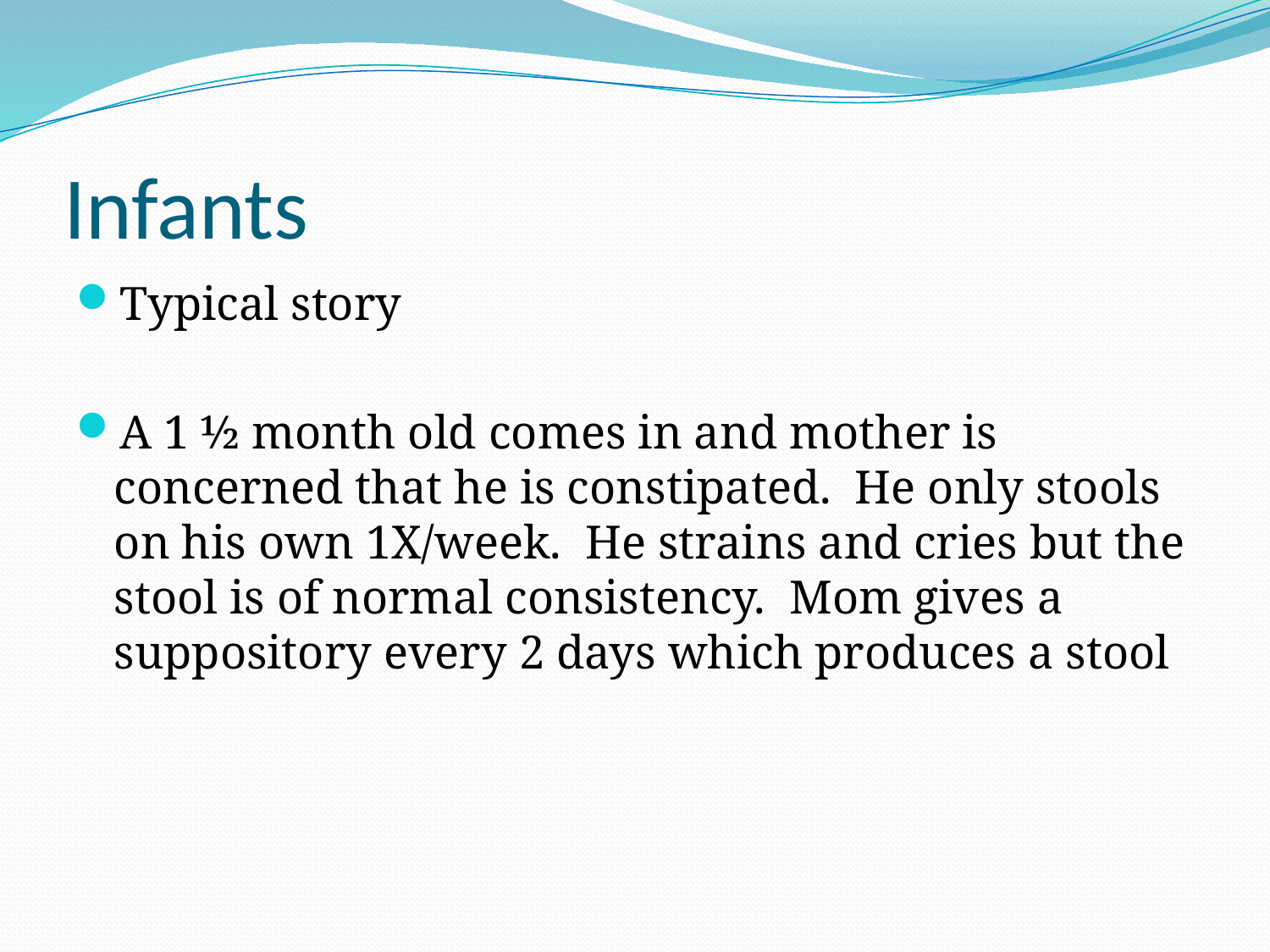

# Infants
Typical story

A 1 ½ month old comes in and mother is concerned that he is constipated.  He only stools on his own 1X/week.  He strains and cries but the stool is of normal consistency.  Mom gives a suppository every 2 days which produces a stool